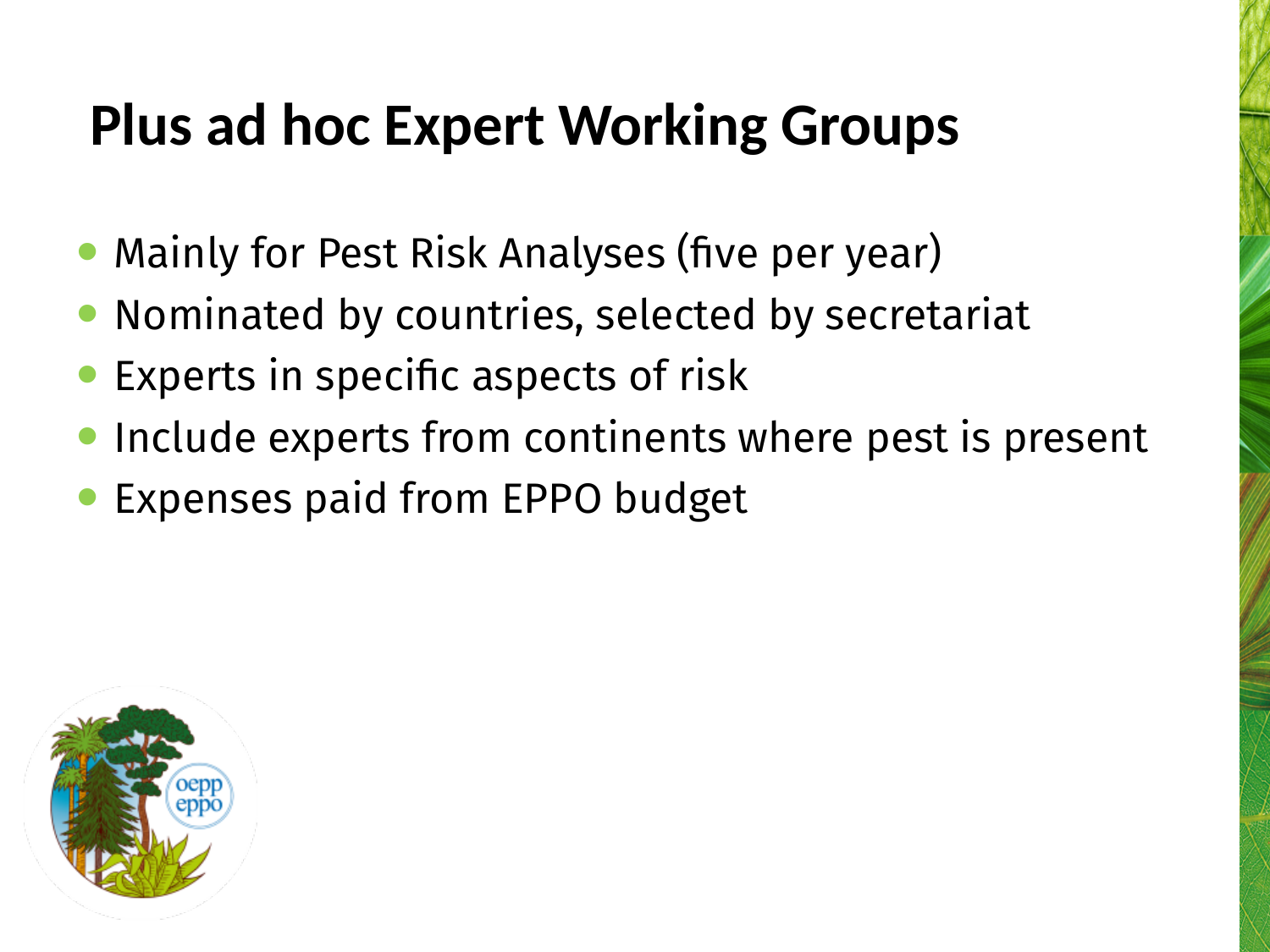

# Plus ad hoc Expert Working Groups
Mainly for Pest Risk Analyses (five per year)
Nominated by countries, selected by secretariat
Experts in specific aspects of risk
Include experts from continents where pest is present
Expenses paid from EPPO budget